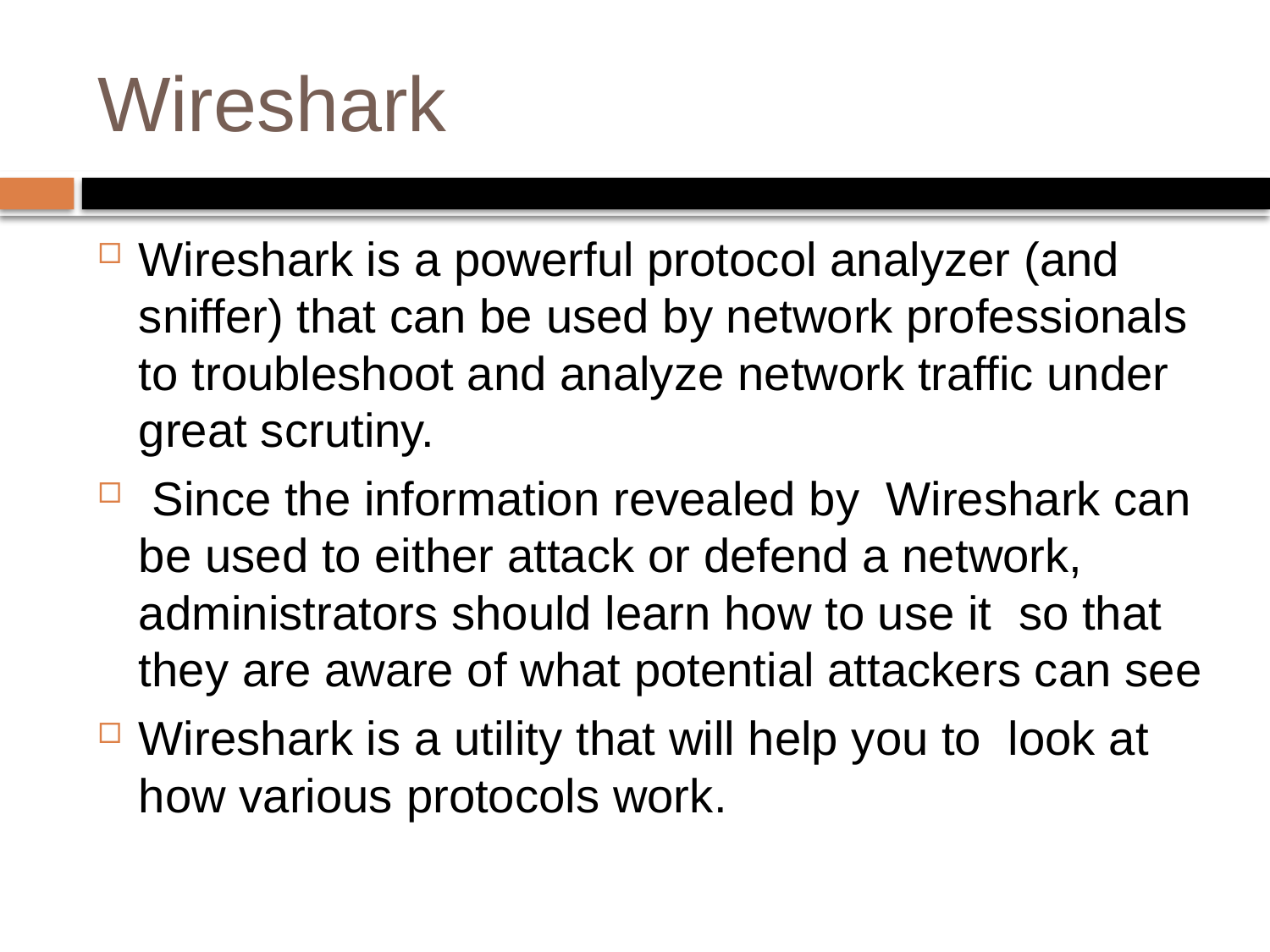

# Wireshark
Wireshark is a powerful protocol analyzer (and sniffer) that can be used by network professionals  to troubleshoot and analyze network traffic under great scrutiny.
 Since the information revealed by  Wireshark can be used to either attack or defend a network, administrators should learn how to use it  so that they are aware of what potential attackers can see
Wireshark is a utility that will help you to  look at how various protocols work.